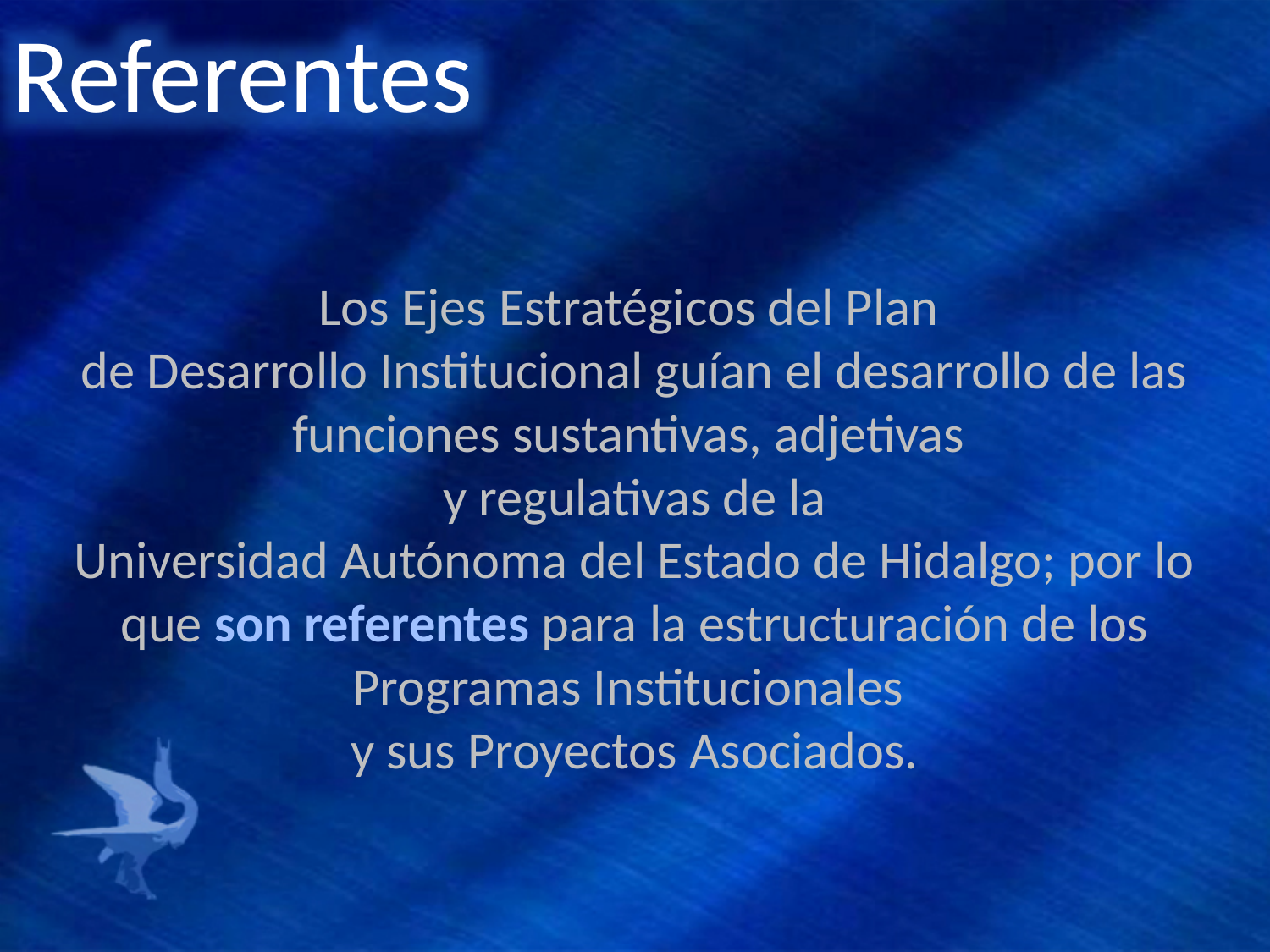

Referentes
Los Ejes Estratégicos del Plan
de Desarrollo Institucional guían el desarrollo de las funciones sustantivas, adjetivas
y regulativas de la
Universidad Autónoma del Estado de Hidalgo; por lo que son referentes para la estructuración de los Programas Institucionales
y sus Proyectos Asociados.